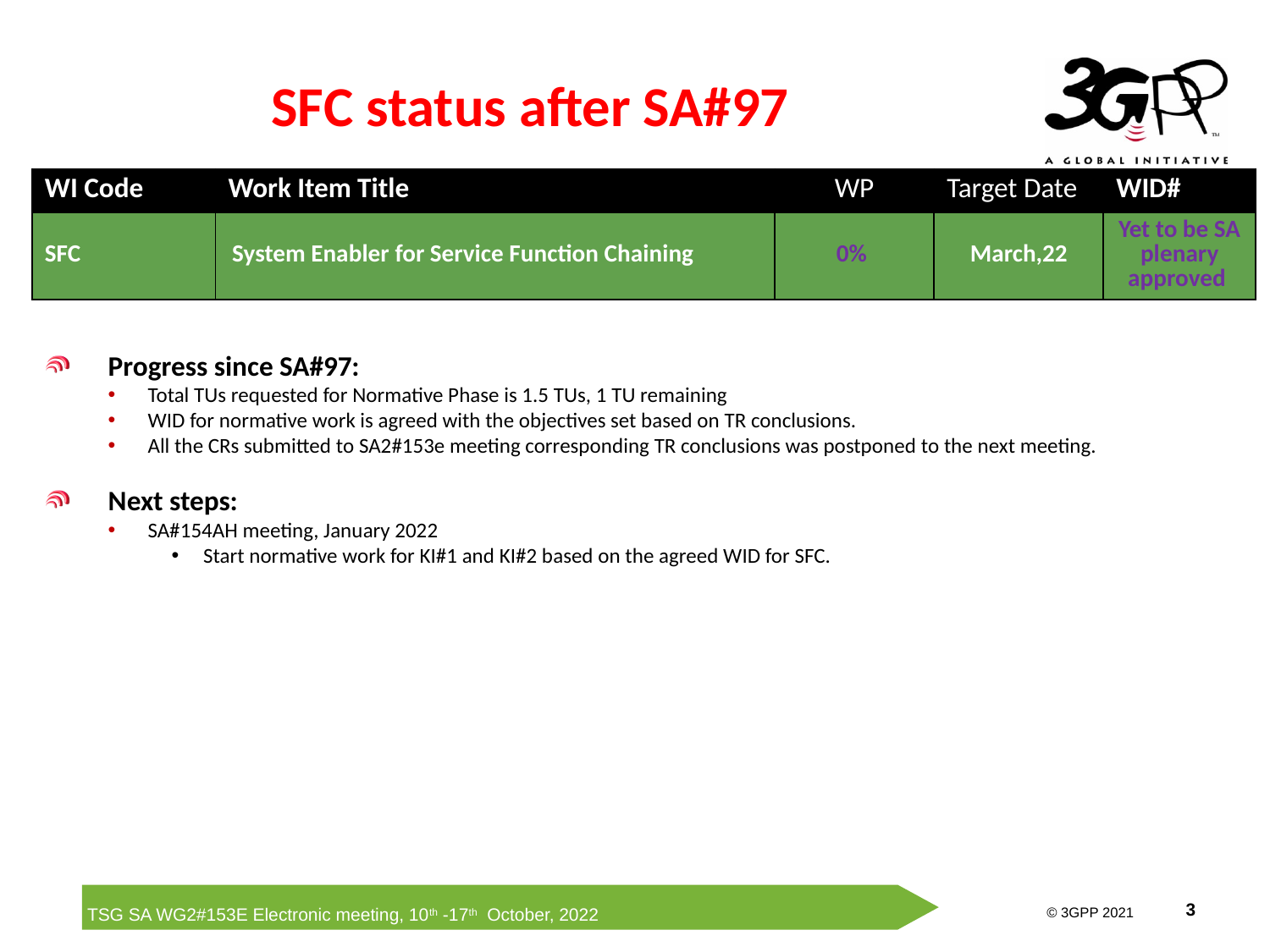

# SFC status after SA#97
| WI Code | Work Item Title | WP | Target Date | WID# |
| --- | --- | --- | --- | --- |
| SFC | System Enabler for Service Function Chaining | 0% | March,22 | Yet to be SA plenary approved |

Progress since SA#97:
Total TUs requested for Normative Phase is 1.5 TUs, 1 TU remaining
WID for normative work is agreed with the objectives set based on TR conclusions.
All the CRs submitted to SA2#153e meeting corresponding TR conclusions was postponed to the next meeting.

Next steps:
SA#154AH meeting, January 2022
Start normative work for KI#1 and KI#2 based on the agreed WID for SFC.